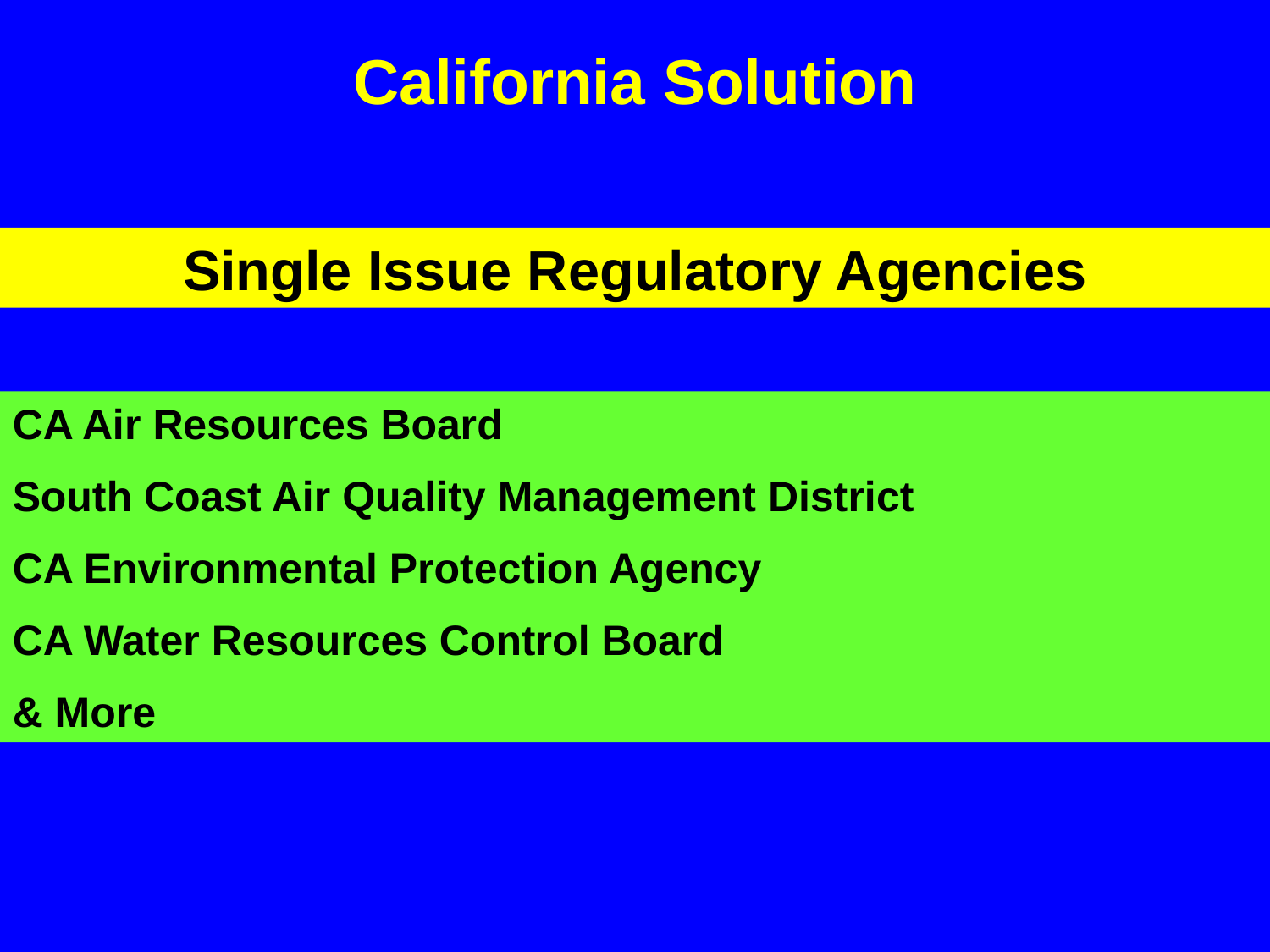

# California Solution
Single Issue Regulatory Agencies
CA Air Resources Board
South Coast Air Quality Management District
CA Environmental Protection Agency
CA Water Resources Control Board
& More